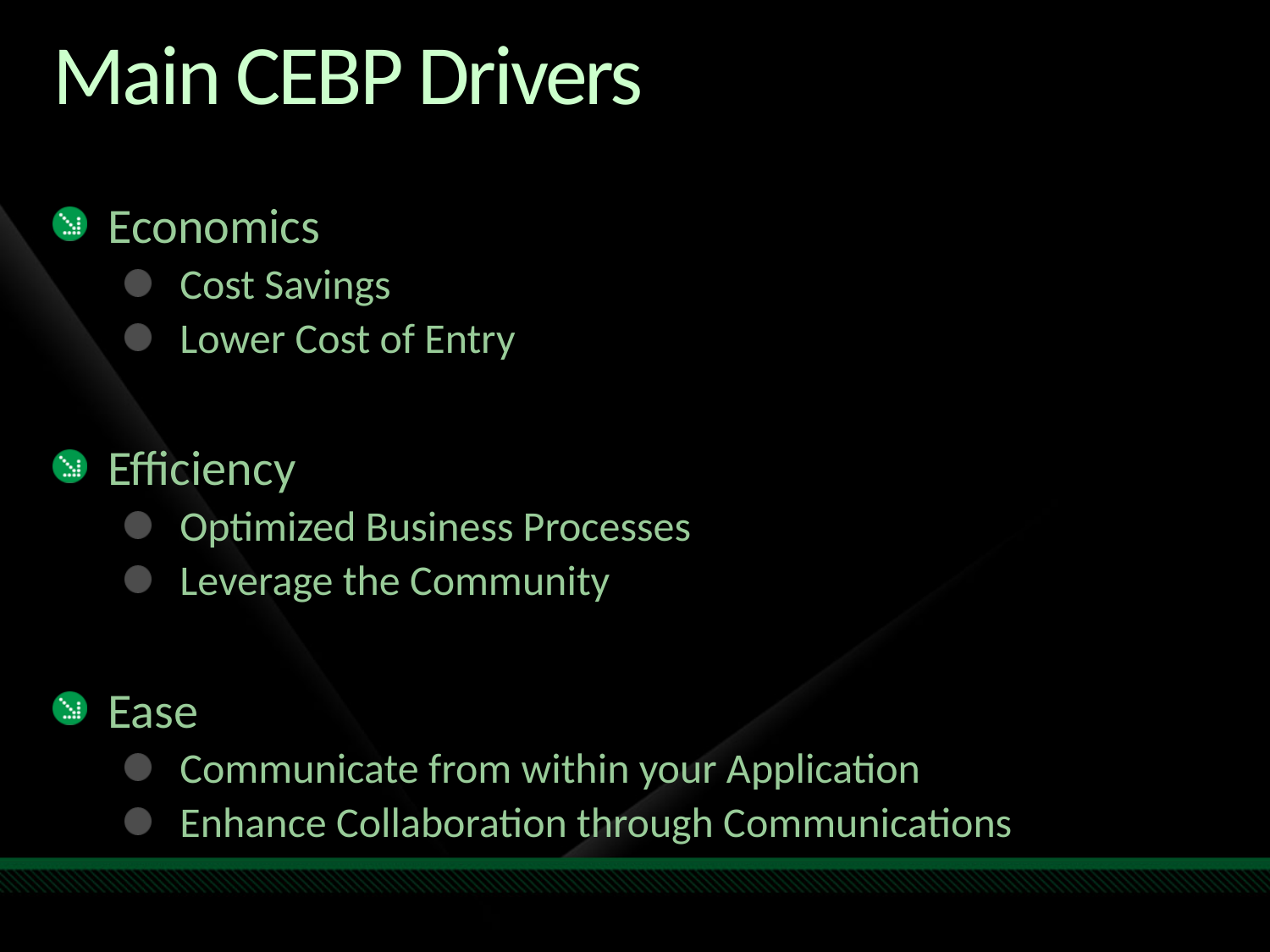

# Main CEBP Drivers
Economics
Cost Savings
Lower Cost of Entry

Efficiency
Optimized Business Processes
Leverage the Community

Ease
Communicate from within your Application
Enhance Collaboration through Communications